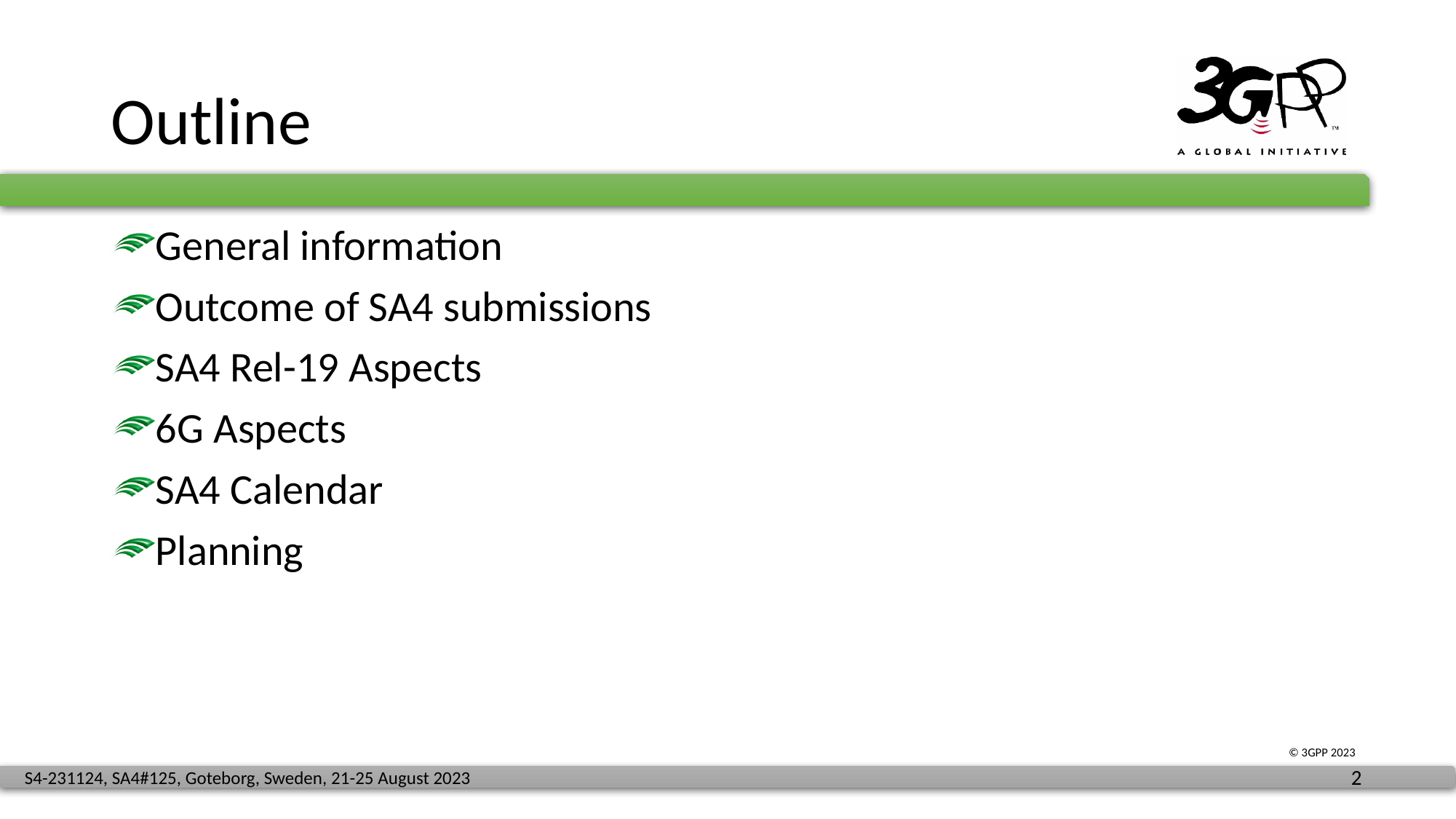

# Outline
General information
Outcome of SA4 submissions
SA4 Rel-19 Aspects
6G Aspects
SA4 Calendar
Planning